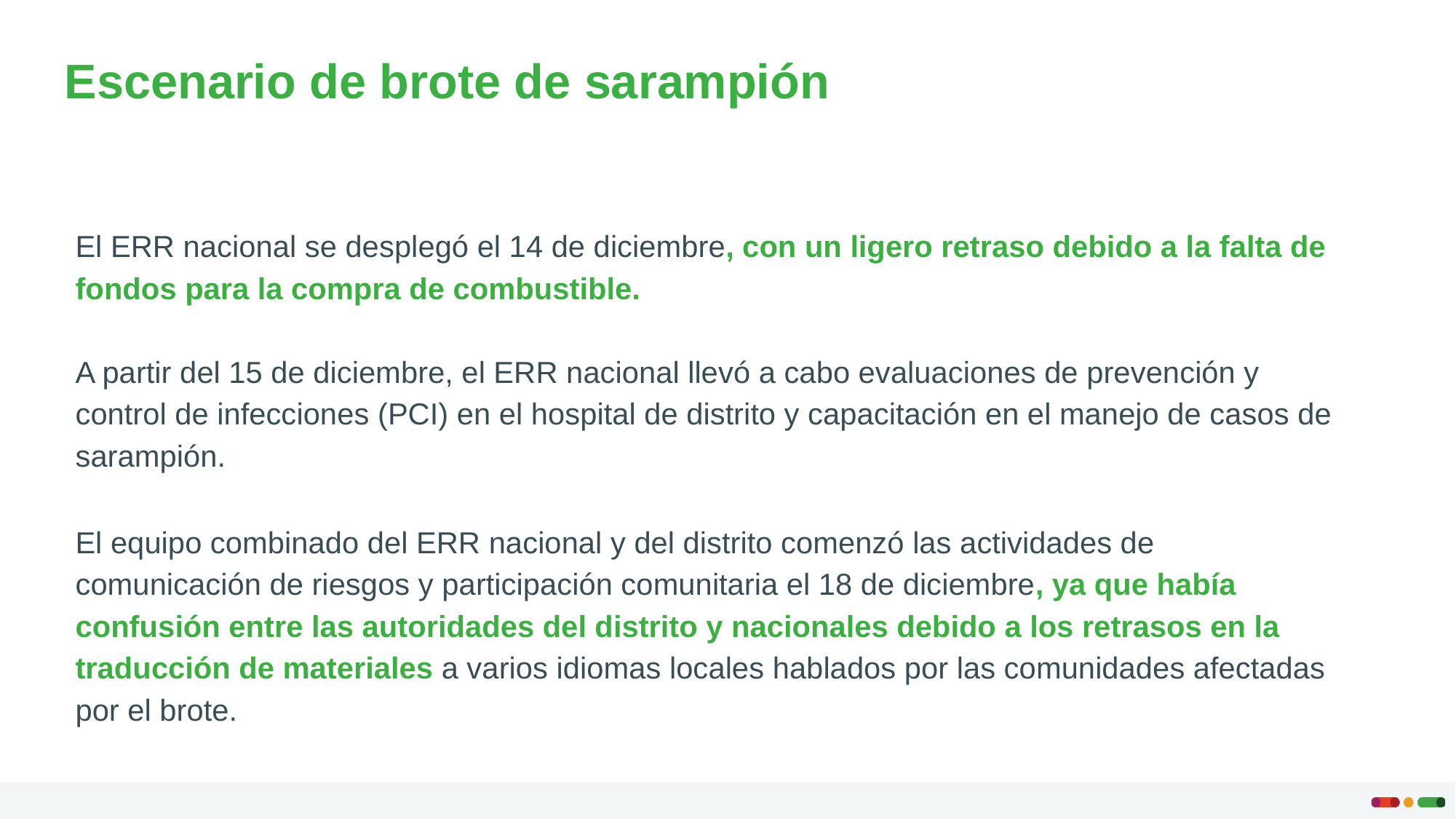

# Escenario de brote de sarampión
El ERR nacional se desplegó el 14 de diciembre, con un ligero retraso debido a la falta de fondos para la compra de combustible.
A partir del 15 de diciembre, el ERR nacional llevó a cabo evaluaciones de prevención y control de infecciones (PCI) en el hospital de distrito y capacitación en el manejo de casos de sarampión.

El equipo combinado del ERR nacional y del distrito comenzó las actividades de comunicación de riesgos y participación comunitaria el 18 de diciembre, ya que había confusión entre las autoridades del distrito y nacionales debido a los retrasos en la traducción de materiales a varios idiomas locales hablados por las comunidades afectadas por el brote.